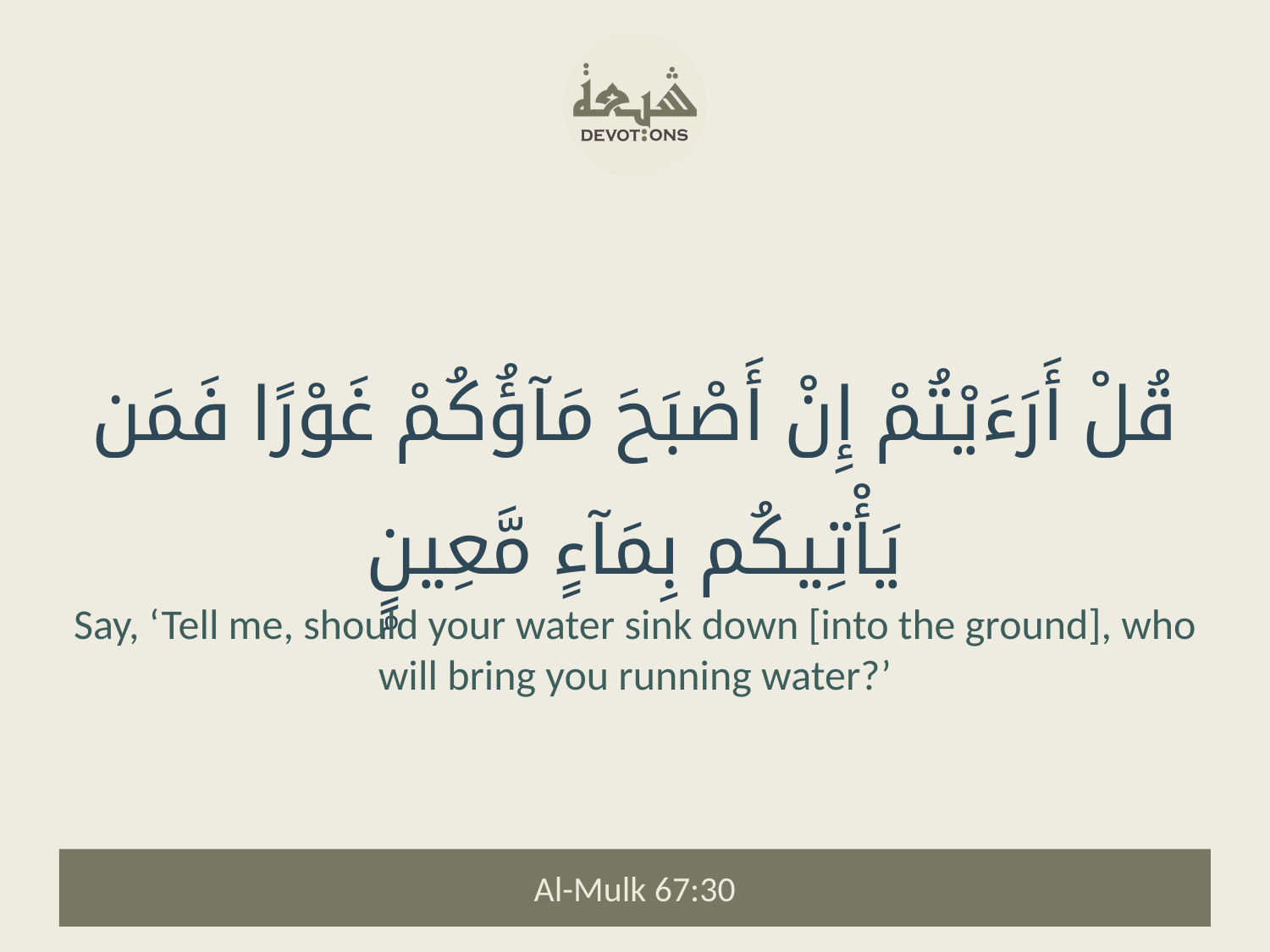

قُلْ أَرَءَيْتُمْ إِنْ أَصْبَحَ مَآؤُكُمْ غَوْرًا فَمَن يَأْتِيكُم بِمَآءٍ مَّعِينٍۭ
Say, ‘Tell me, should your water sink down [into the ground], who will bring you running water?’
Al-Mulk 67:30